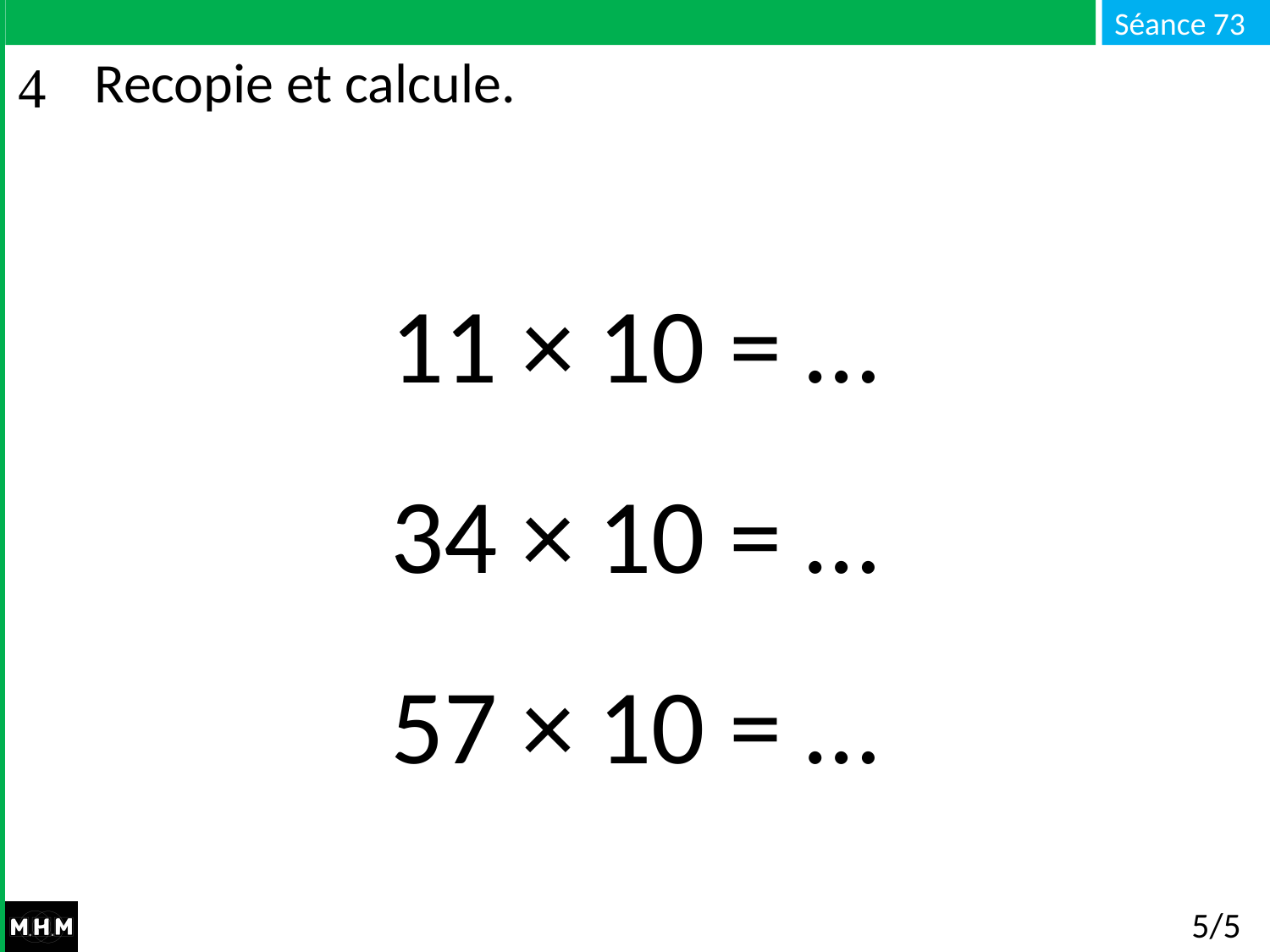

# Recopie et calcule.
11 × 10 = …
34 × 10 = …
57 × 10 = …
5/5